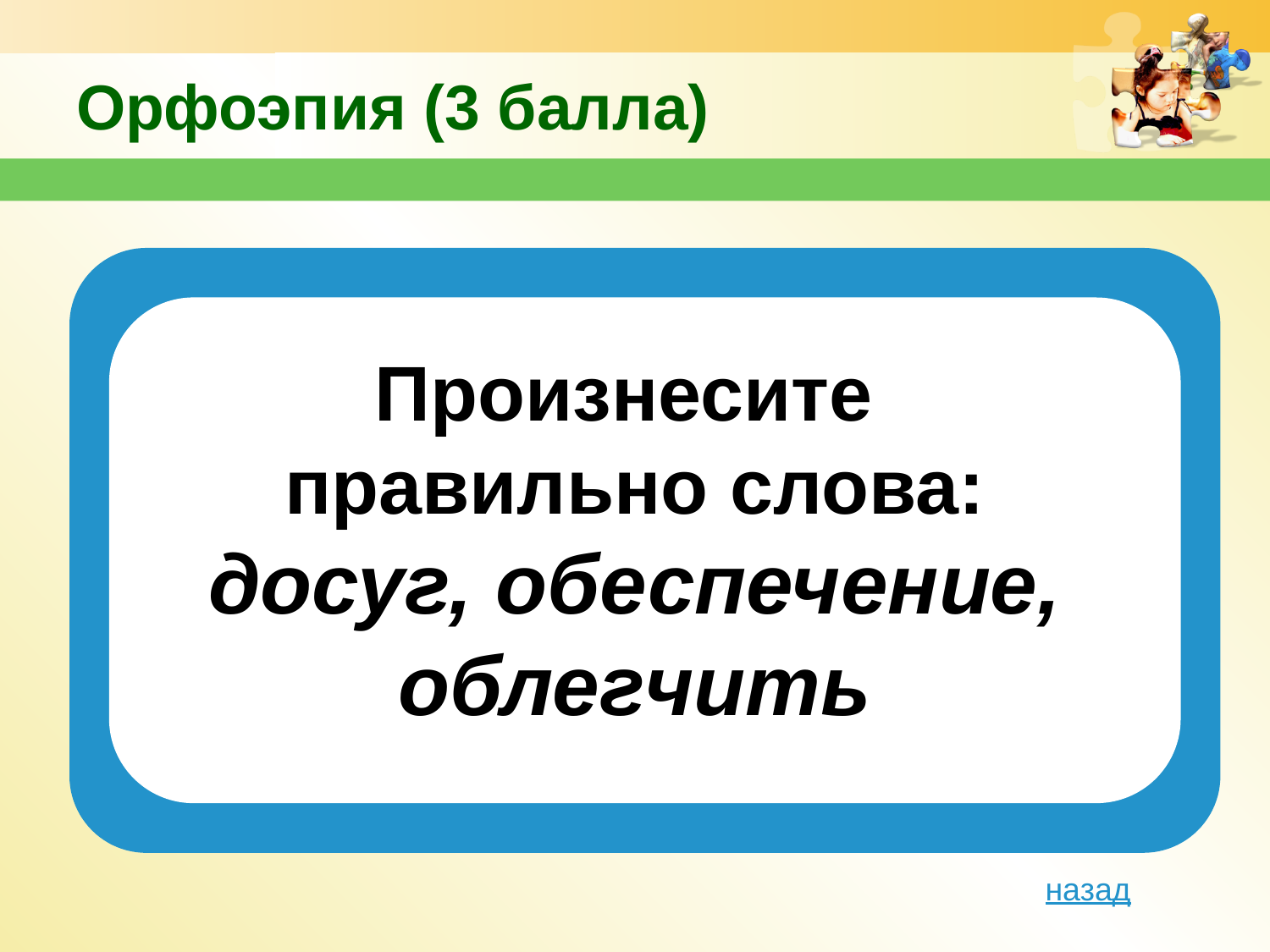

# Орфоэпия (3 балла)

Text in here

Произнесите
правильно слова: досуг, обеспечение, облегчить
Text in here
назад